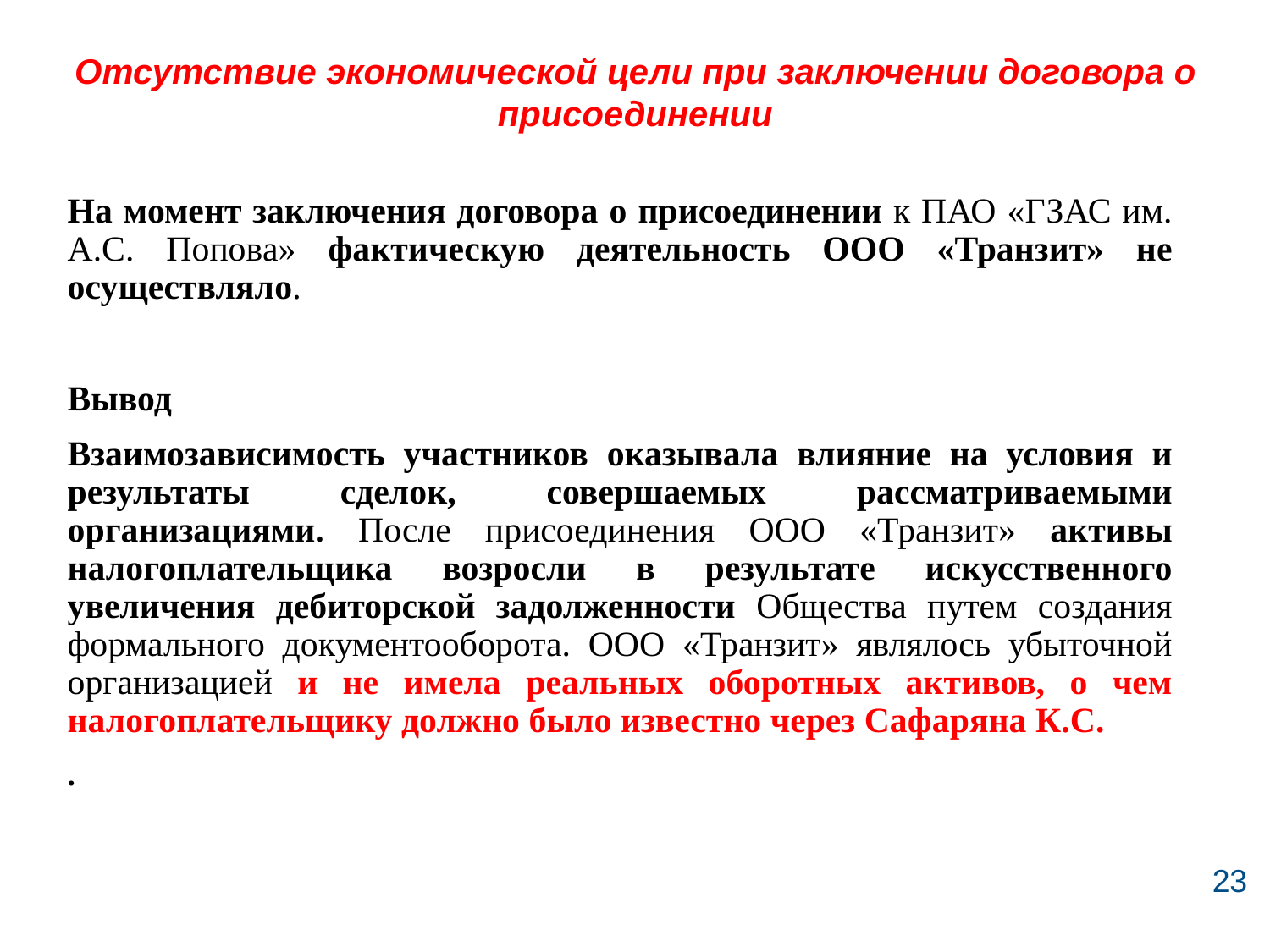

# Отсутствие экономической цели при заключении договора о присоединении
На момент заключения договора о присоединении к ПАО «ГЗАС им. А.С. Попова» фактическую деятельность ООО «Транзит» не осуществляло.

Вывод
Взаимозависимость участников оказывала влияние на условия и результаты сделок, совершаемых рассматриваемыми организациями. После присоединения ООО «Транзит» активы налогоплательщика возросли в результате искусственного увеличения дебиторской задолженности Общества путем создания формального документооборота. ООО «Транзит» являлось убыточной организацией и не имела реальных оборотных активов, о чем налогоплательщику должно было известно через Сафаряна К.С.
.